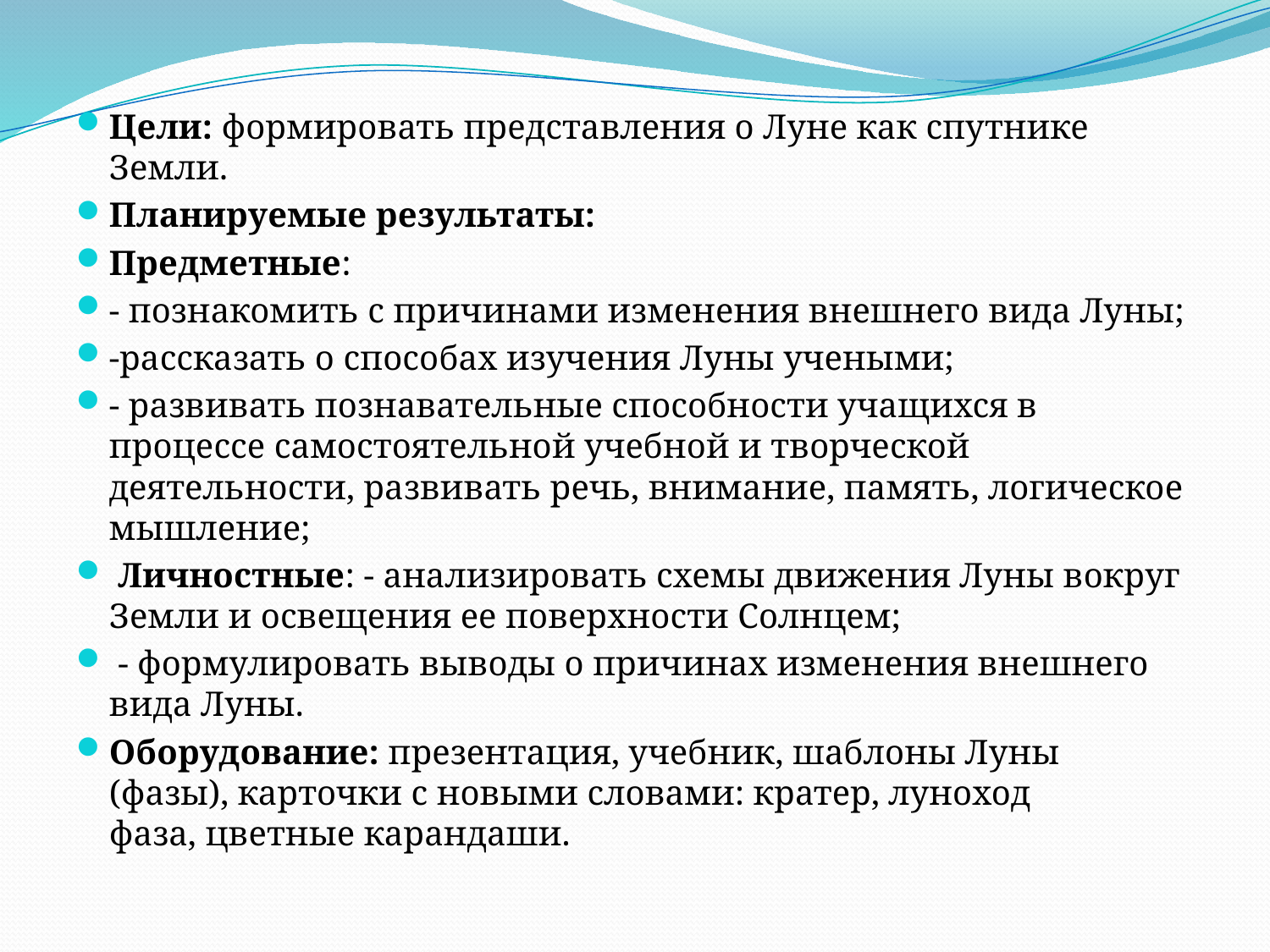

Цели: формировать представления о Луне как спутнике Земли.
Планируемые результаты:
Предметные:
- познакомить с причинами изменения внешнего вида Луны;
-рассказать о способах изучения Луны учеными;
- развивать познавательные способности учащихся в процессе самостоятельной учебной и творческой деятельности, развивать речь, внимание, память, логическое мышление;
 Личностные: - анализировать схемы движения Луны вокруг Земли и освещения ее поверхности Солнцем;
 - формулировать выводы о причинах изменения внешнего вида Луны.
Оборудование: презентация, учебник, шаблоны Луны (фазы), карточки с новыми словами: кратер, луноход фаза, цветные карандаши.